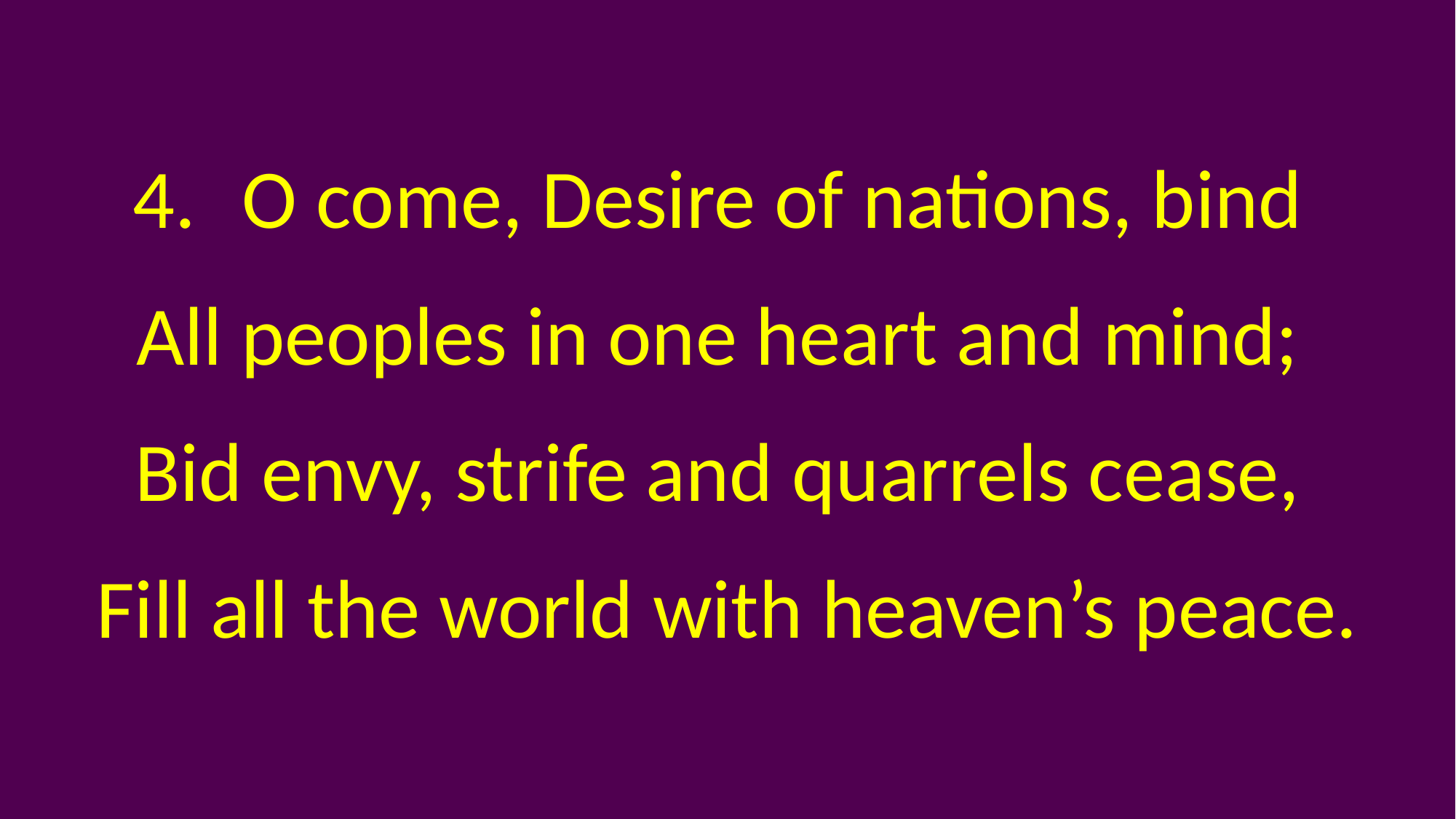

O come, Desire of nations, bind
All peoples in one heart and mind;
Bid envy, strife and quarrels cease,
Fill all the world with heaven’s peace.